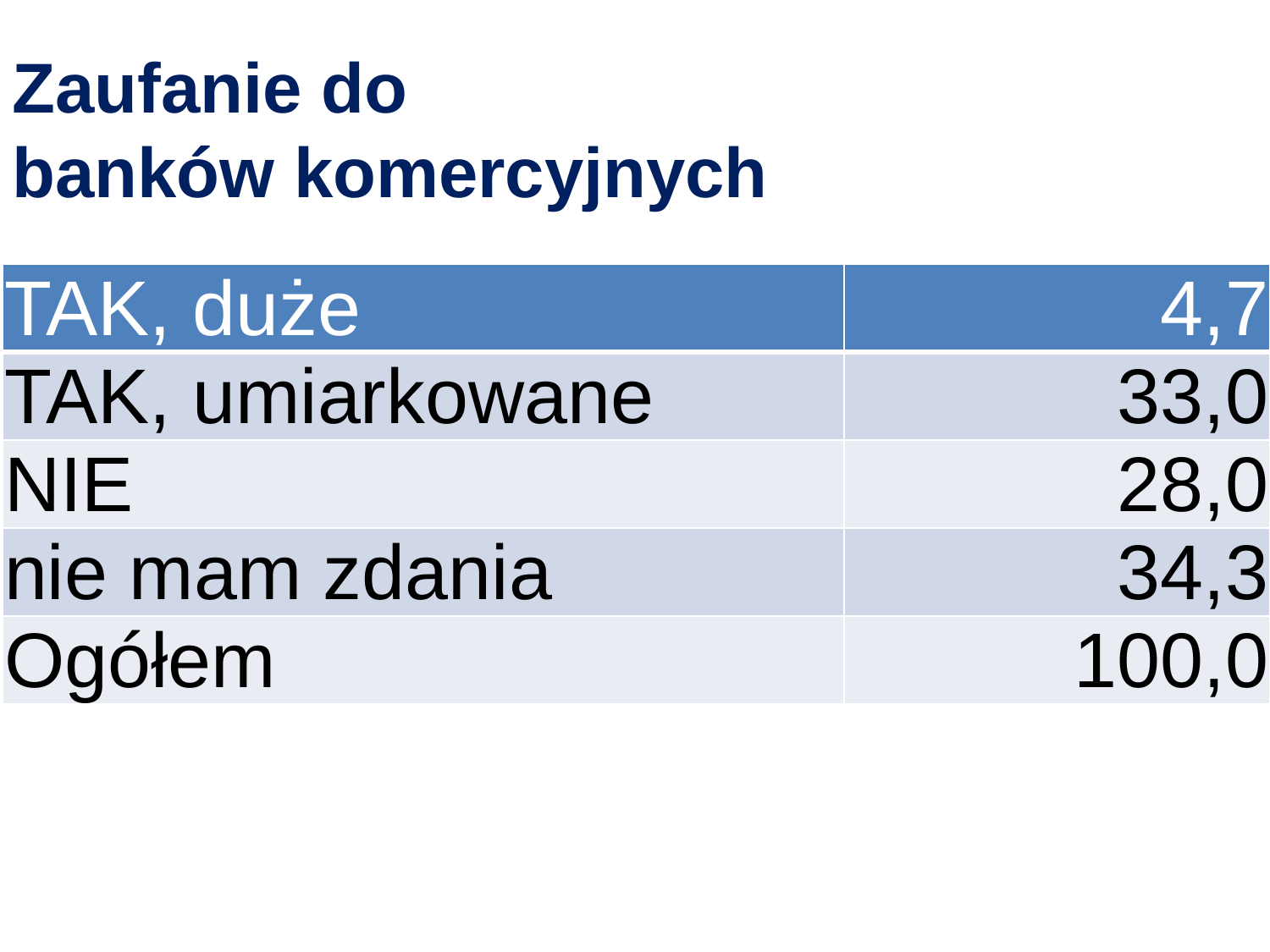

Zaufanie do
banków komercyjnych
| TAK, duże | 4,7 |
| --- | --- |
| TAK, umiarkowane | 33,0 |
| NIE | 28,0 |
| nie mam zdania | 34,3 |
| Ogółem | 100,0 |